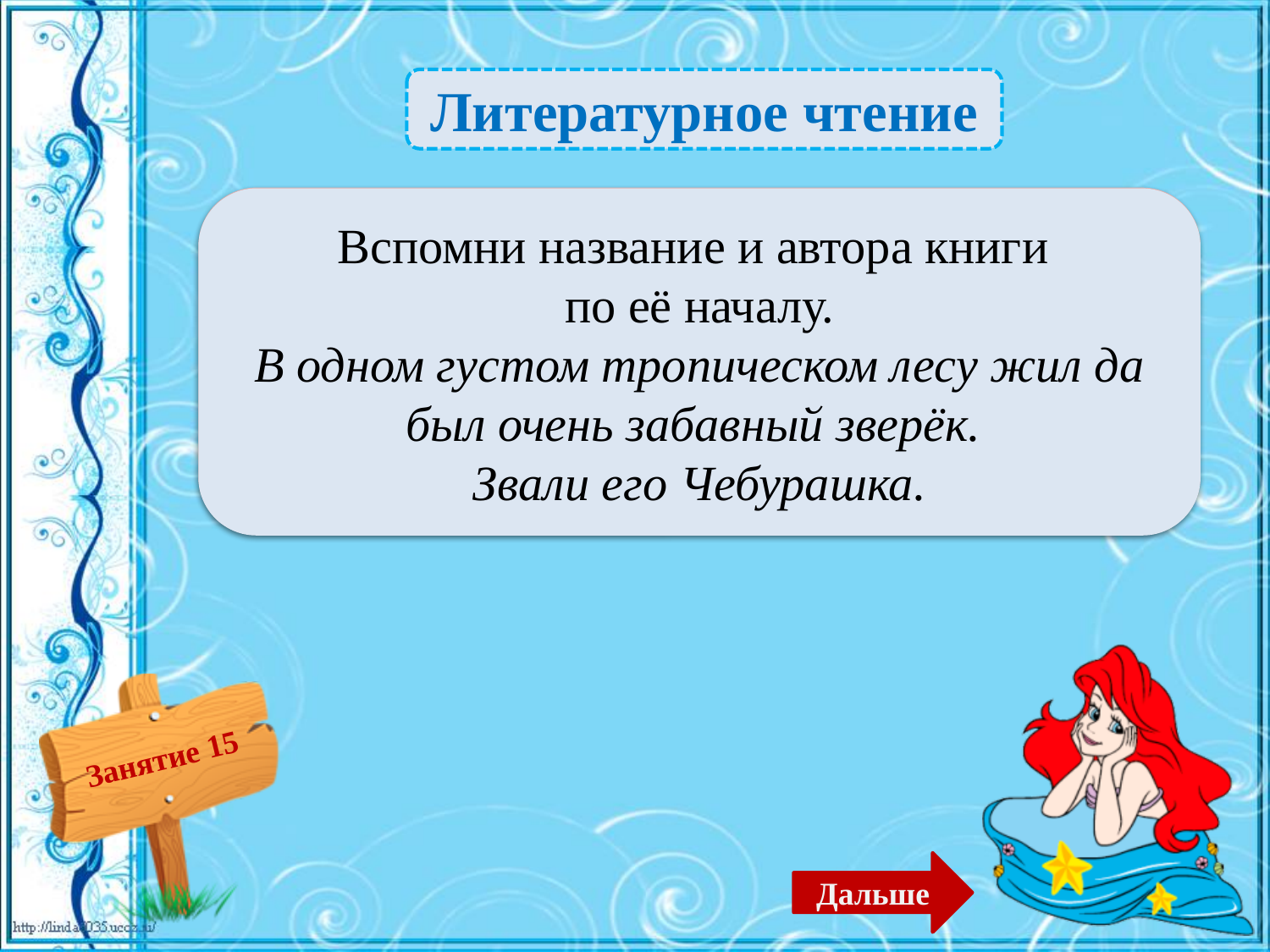

Литературное чтение
 «Крокодил Гена и его друзья» Э. Успенский – 1б.
Вспомни название и автора книги
по её началу.
В одном густом тропическом лесу жил да был очень забавный зверёк.
Звали его Чебурашка.

Дальше